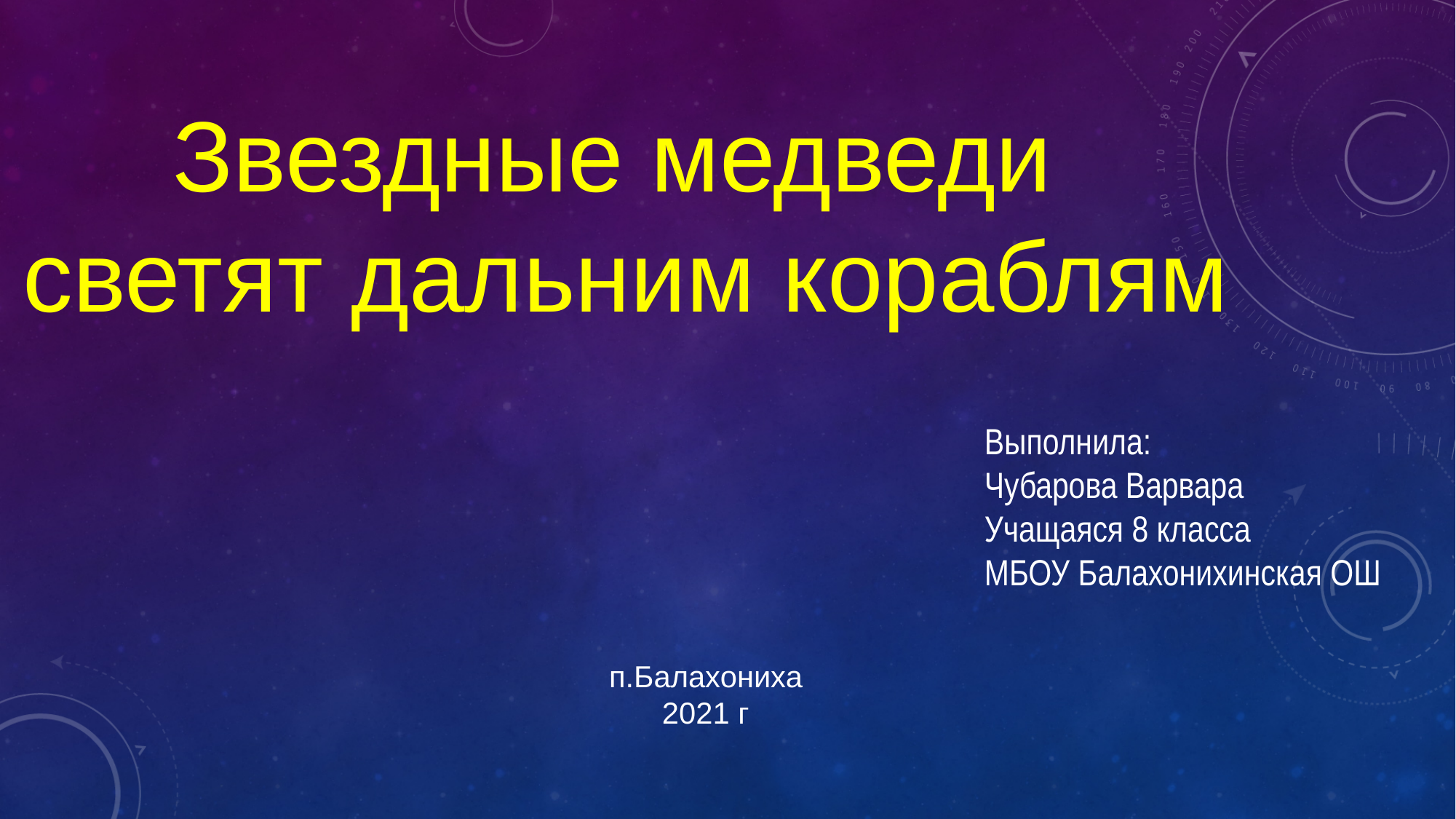

Звездные медведи
светят дальним кораблям
Выполнила:
Чубарова Варвара
Учащаяся 8 класса
МБОУ Балахонихинская ОШ
п.Балахониха
2021 г